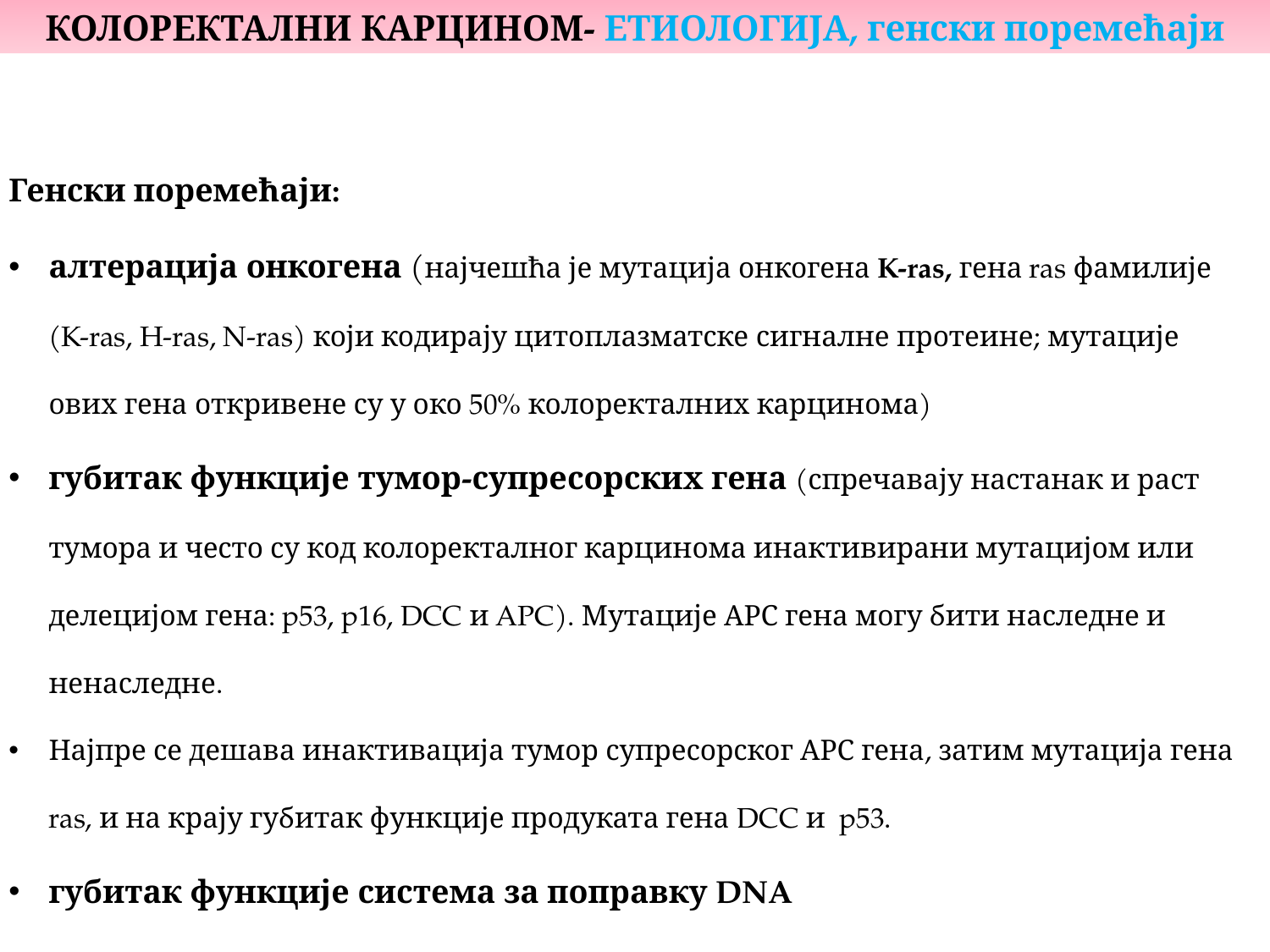

КОЛОРЕКТАЛНИ КАРЦИНОМ- ЕТИОЛОГИЈА, генски поремећаји
Генски поремећаји:
алтерација онкогена (најчешћа је мутација онкогена K-ras, гена ras фамилије (K-ras, H-ras, N-ras) који кодирају цитоплазматске сигналне протеине; мутације ових гена откривене су у око 50% колоректалних карцинома)
губитак функције тумор-супресорских гена (спречавају настанак и раст тумора и често су код колоректалног карцинома инактивирани мутацијом или делецијом гена: p53, p16, DCC и APC). Мутације АРС гена могу бити наследне и ненаследне.
Најпре се дешава инактивација тумор супресорског АРС гена, затим мутација гена ras, и на крају губитак функције продуката гена DCC и  p53.
губитак функције система за поправку DNA